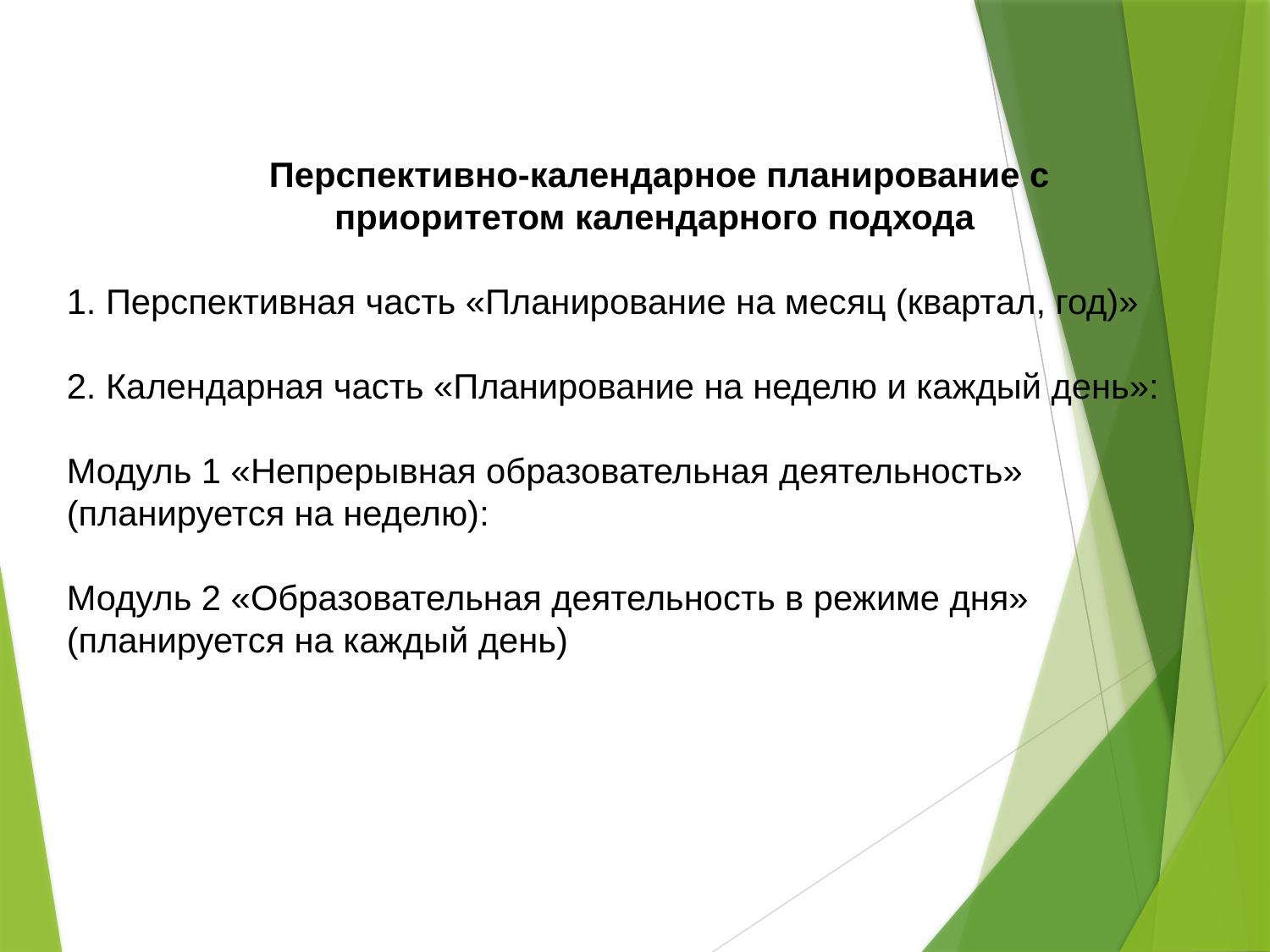

Перспективно-календарное планирование с
приоритетом календарного подхода

1. Перспективная часть «Планирование на месяц (квартал, год)»

2. Календарная часть «Планирование на неделю и каждый день»:

Модуль 1 «Непрерывная образовательная деятельность»
(планируется на неделю):

Модуль 2 «Образовательная деятельность в режиме дня»
(планируется на каждый день)